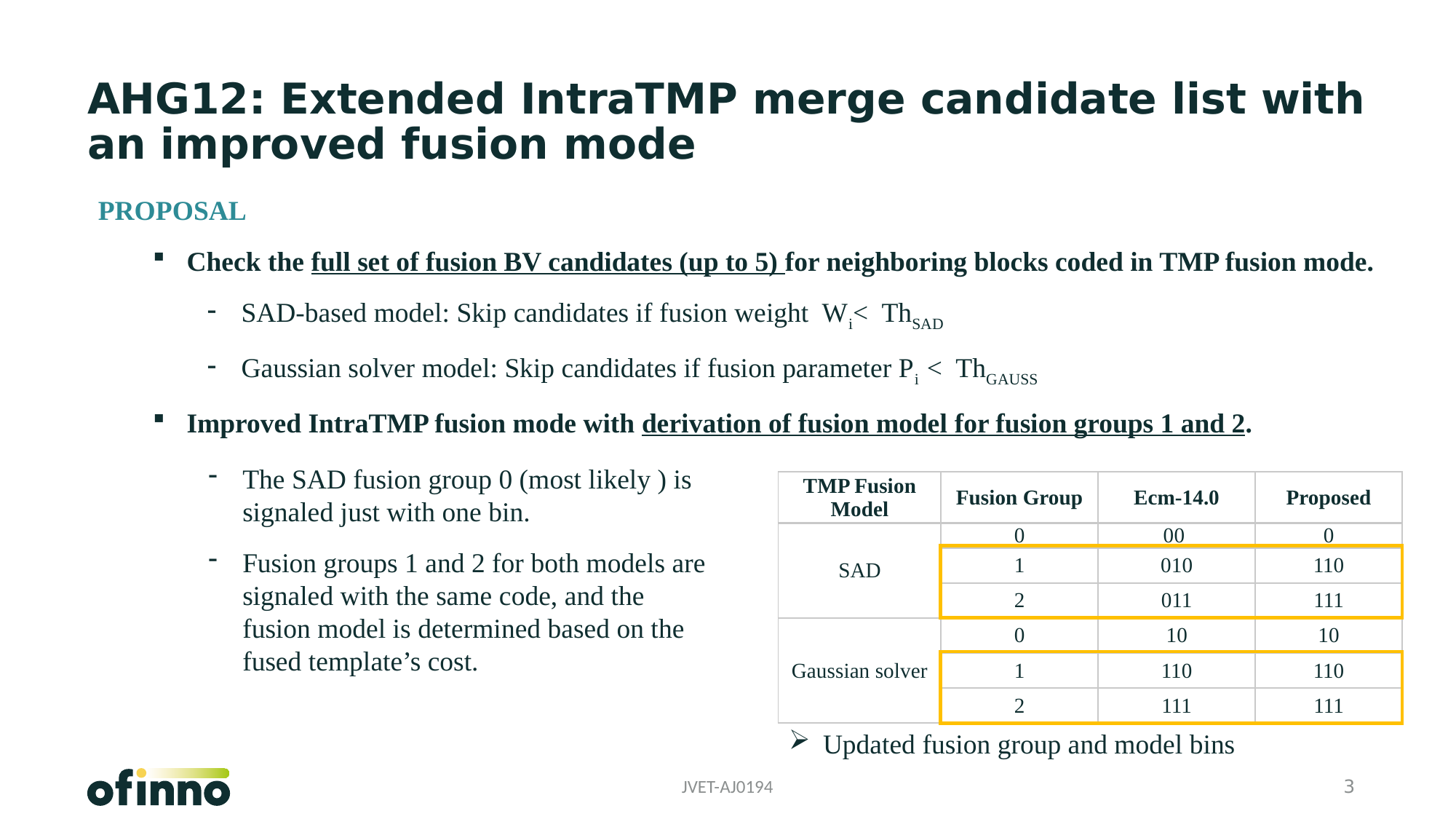

# AHG12: Extended IntraTMP merge candidate list with an improved fusion mode
PROPOSAL
Check the full set of fusion BV candidates (up to 5) for neighboring blocks coded in TMP fusion mode.
SAD-based model: Skip candidates if fusion weight  Wi<  ThSAD
Gaussian solver model: Skip candidates if fusion parameter Pi  <  ThGAUSS
Improved IntraTMP fusion mode with derivation of fusion model for fusion groups 1 and 2.
The SAD fusion group 0 (most likely ) is signaled just with one bin.
Fusion groups 1 and 2 for both models are signaled with the same code, and the fusion model is determined based on the fused template’s cost.
| TMP Fusion Model | Fusion Group | Ecm-14.0 | Proposed |
| --- | --- | --- | --- |
| SAD | 0 | 00 | 0 |
|  | 1 | 010 | 110 |
|  | 2 | 011 | 111 |
| Gaussian solver | 0 | 10 | 10 |
|  | 1 | 110 | 110 |
|  | 2 | 111 | 111 |

Updated fusion group and model bins
JVET-AJ0194
3